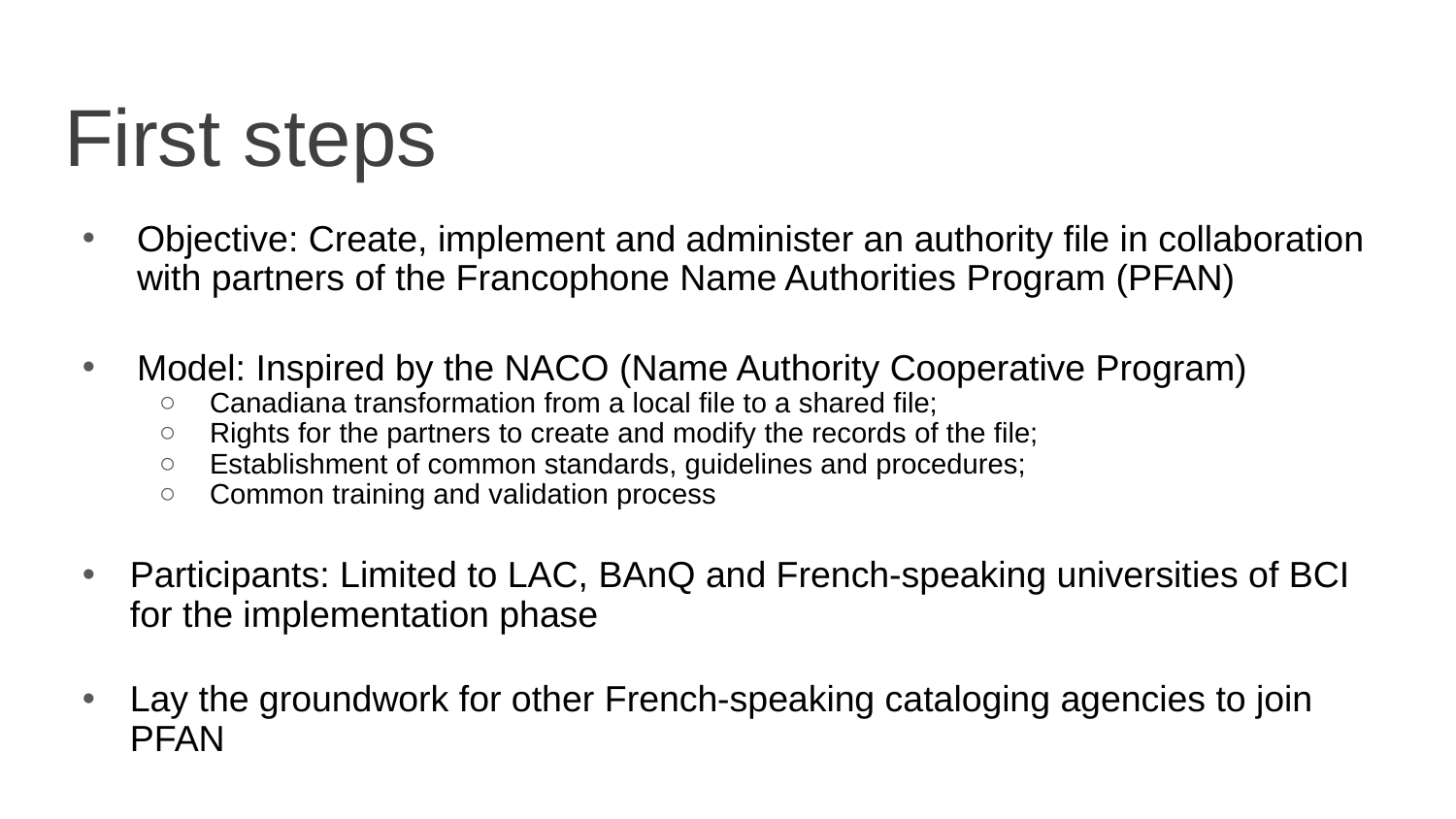

# First steps
Objective: Create, implement and administer an authority file in collaboration with partners of the Francophone Name Authorities Program (PFAN)

Model: Inspired by the NACO (Name Authority Cooperative Program)
Canadiana transformation from a local file to a shared file;
Rights for the partners to create and modify the records of the file;
Establishment of common standards, guidelines and procedures;
Common training and validation process

Participants: Limited to LAC, BAnQ and French-speaking universities of BCI for the implementation phase

Lay the groundwork for other French-speaking cataloging agencies to join PFAN